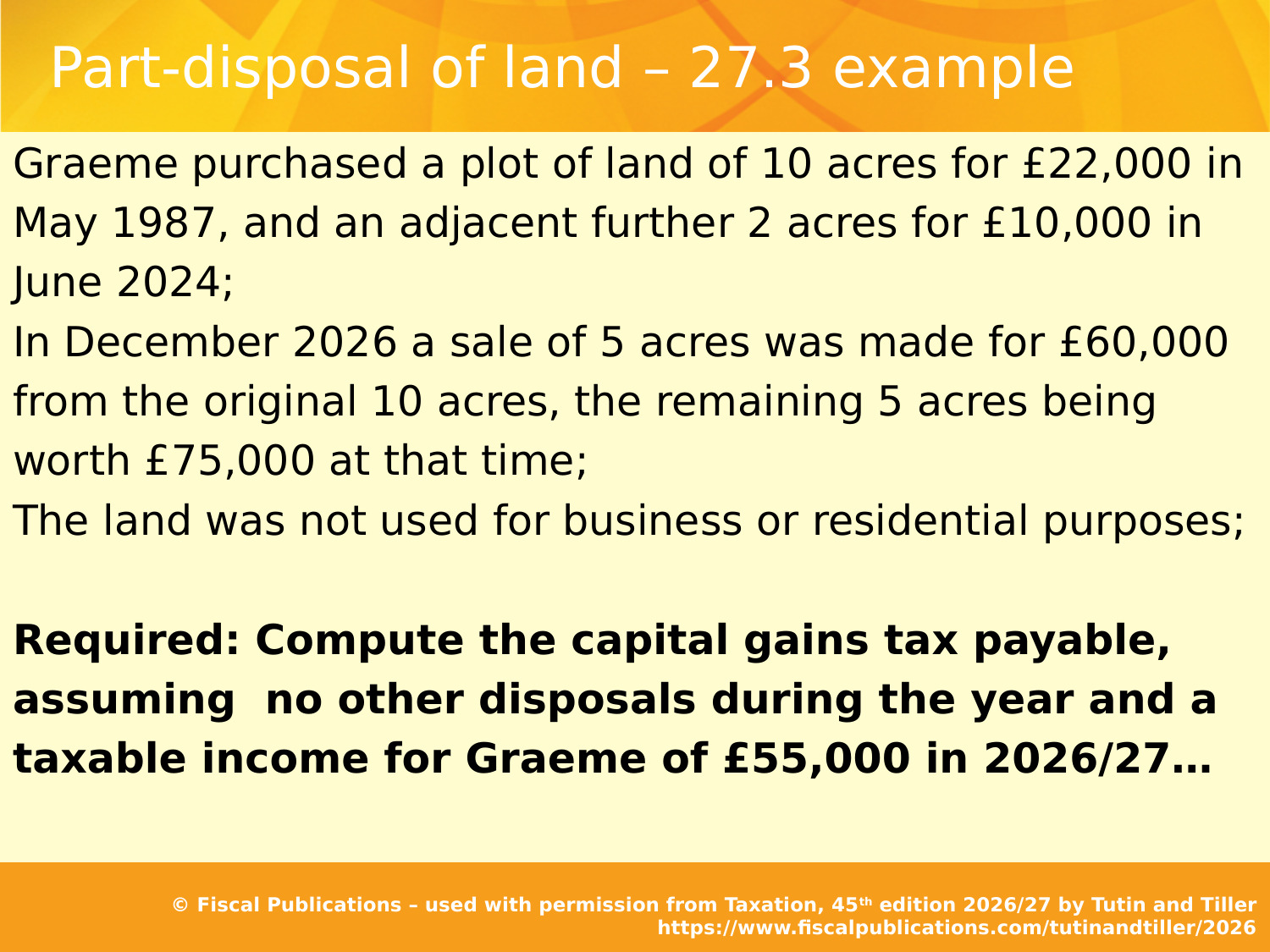

# Part-disposal of land – 27.3 example
Graeme purchased a plot of land of 10 acres for £22,000 in May 1987, and an adjacent further 2 acres for £10,000 in June 2024;
In December 2026 a sale of 5 acres was made for £60,000 from the original 10 acres, the remaining 5 acres being worth £75,000 at that time;
The land was not used for business or residential purposes;

Required: Compute the capital gains tax payable, assuming  no other disposals during the year and a taxable income for Graeme of £55,000 in 2026/27…